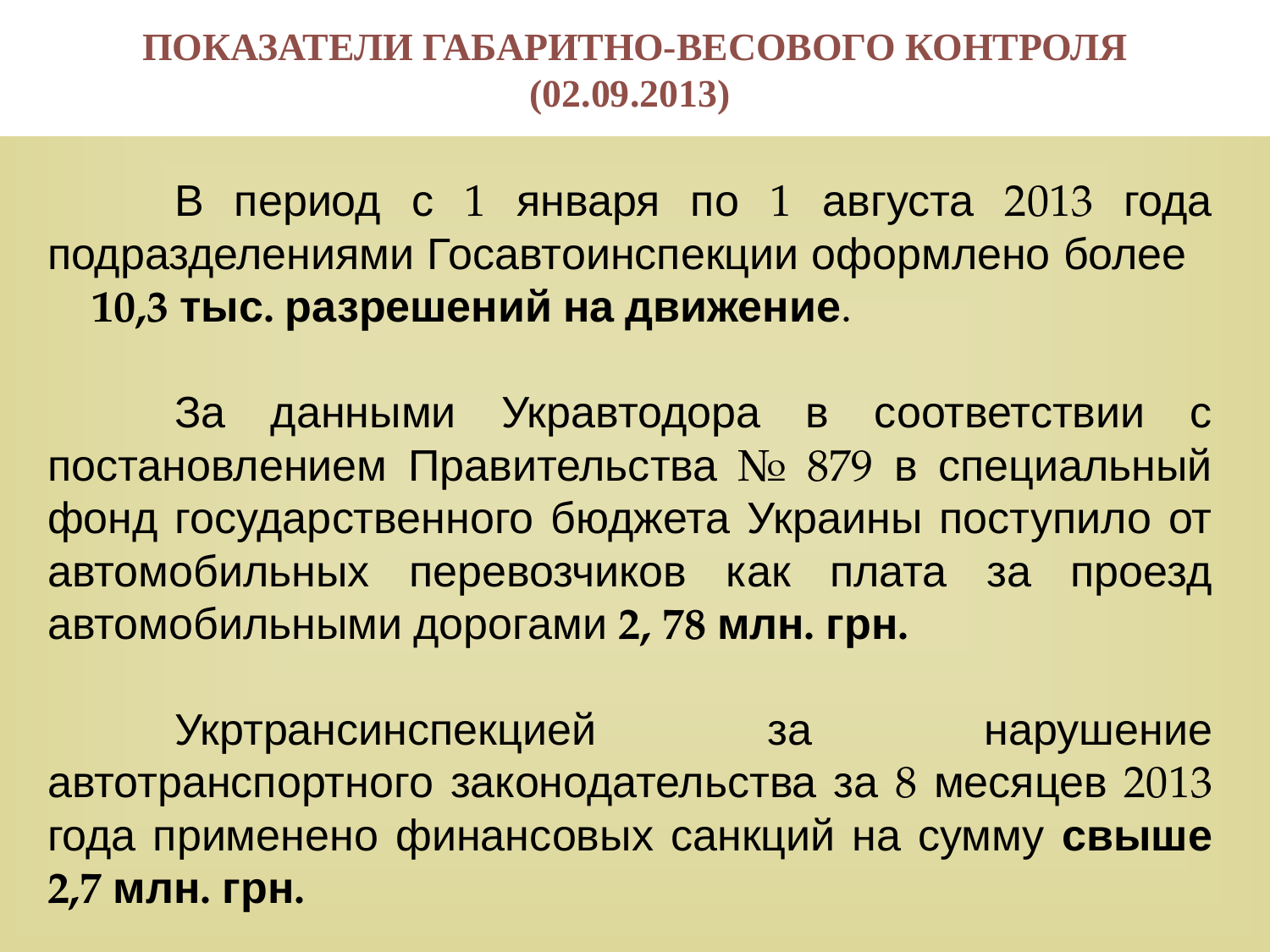

ПОКАЗАТЕЛИ ГАБАРИТНО-ВЕСОВОГО КОНТРОЛЯ
(02.09.2013)
	В период с 1 января по 1 августа 2013 года подразделениями Госавтоинспекции оформлено более       10,3 тыс. разрешений на движение.

	За данными Укравтодора в соответствии с постановлением Правительства № 879 в специальный фонд государственного бюджета Украины поступило от автомобильных перевозчиков как плата за проезд автомобильными дорогами 2, 78 млн. грн.

	Укртрансинспекцией за нарушение автотранспортного законодательства за 8 месяцев 2013 года применено финансовых санкций на сумму свыше 2,7 млн. грн.